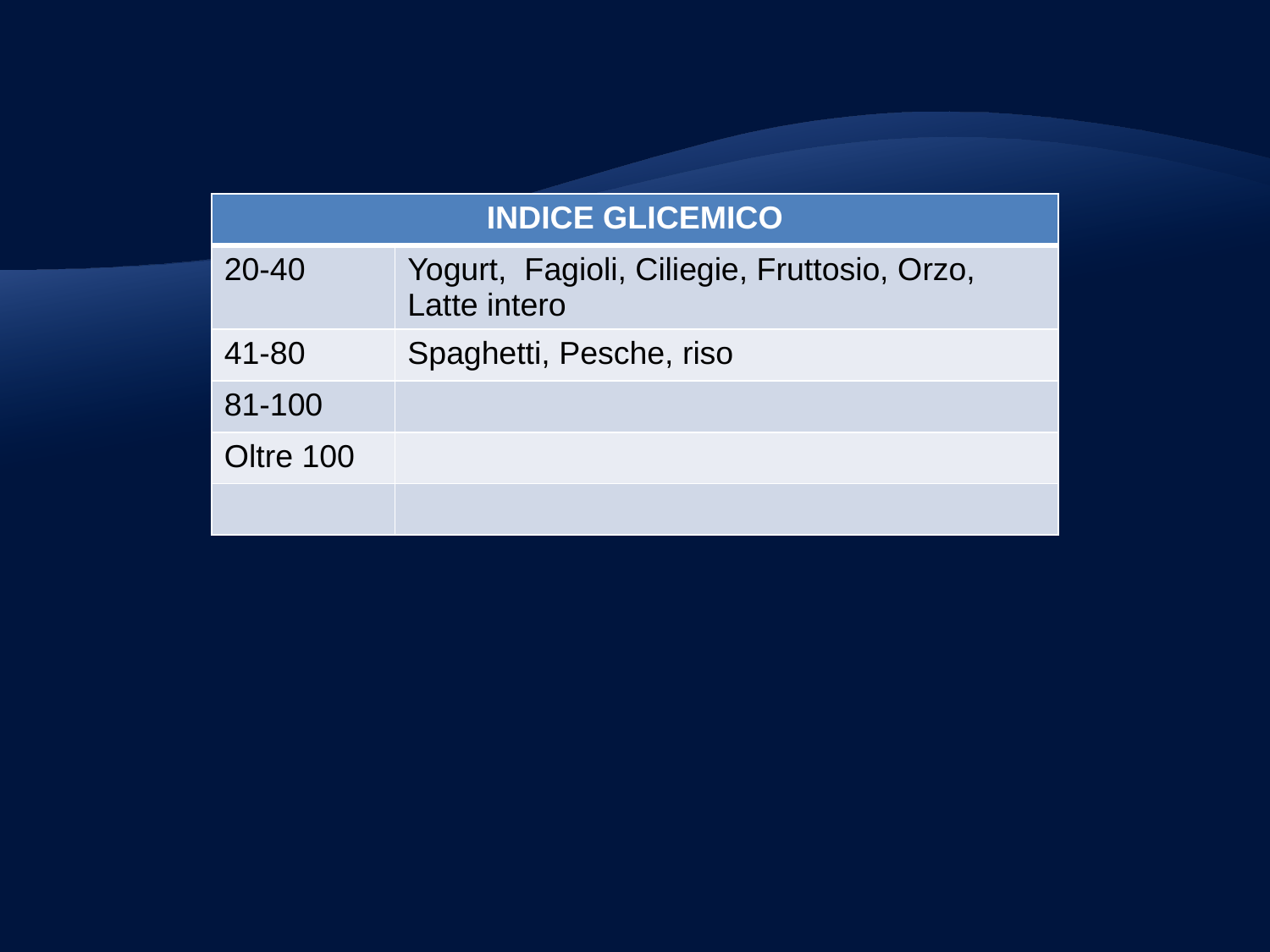

| INDICE GLICEMICO |  |
| --- | --- |
| 20-40 | Yogurt, Fagioli, Ciliegie, Fruttosio, Orzo, Latte intero |
| 41-80 | Spaghetti, Pesche, riso |
| 81-100 |  |
| Oltre 100 |  |
|  |  |